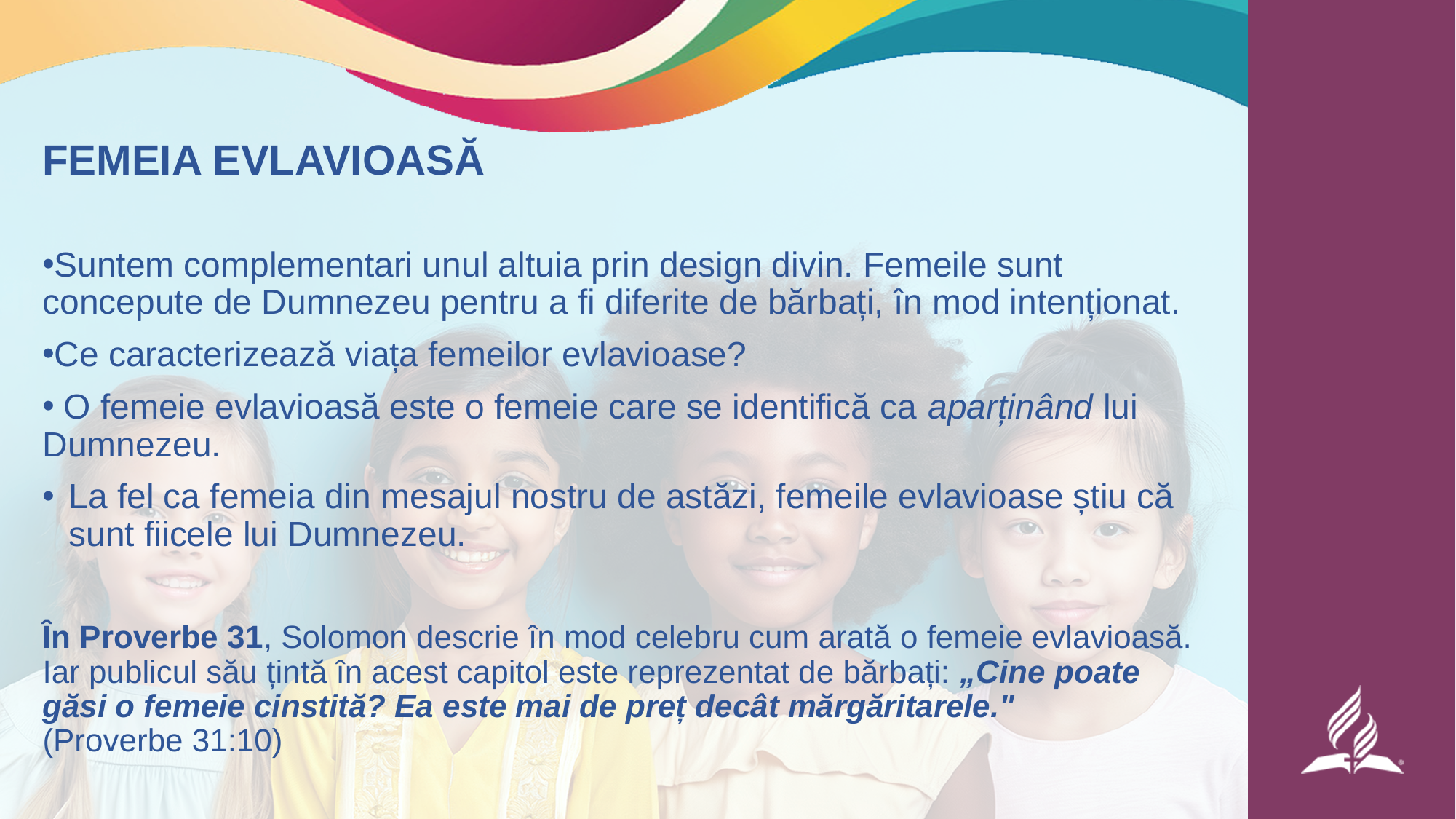

# FEMEIA EVLAVIOASĂ
Suntem complementari unul altuia prin design divin. Femeile sunt concepute de Dumnezeu pentru a fi diferite de bărbați, în mod intenționat.
Ce caracterizează viața femeilor evlavioase?
 O femeie evlavioasă este o femeie care se identifică ca aparținând lui Dumnezeu.
La fel ca femeia din mesajul nostru de astăzi, femeile evlavioase știu că sunt fiicele lui Dumnezeu.

În Proverbe 31, Solomon descrie în mod celebru cum arată o femeie evlavioasă. Iar publicul său țintă în acest capitol este reprezentat de bărbați: „Cine poate găsi o femeie cinstită? Ea este mai de preț decât mărgăritarele." 						(Proverbe 31:10)